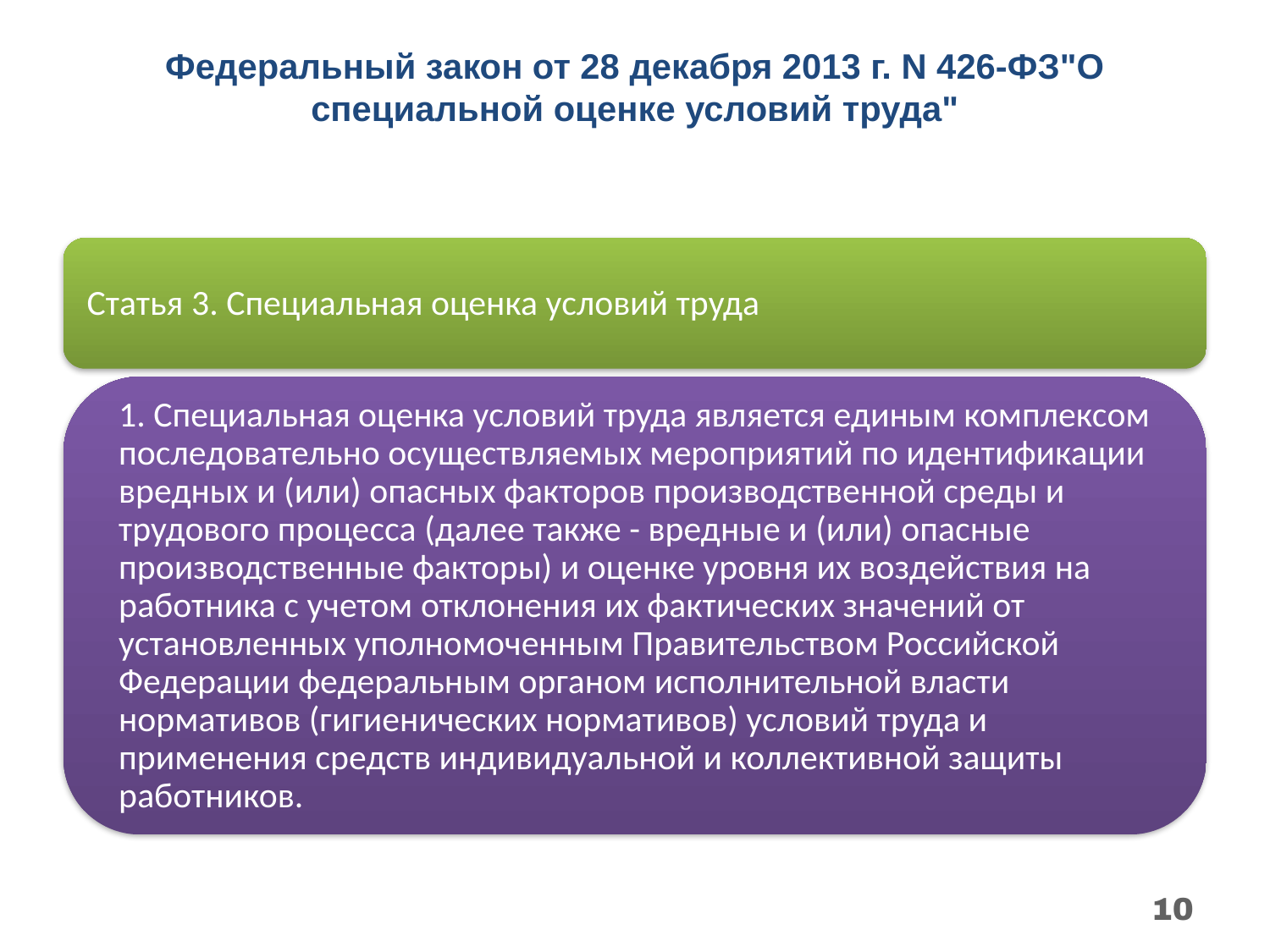

# Федеральный закон от 28 декабря 2013 г. N 426-ФЗ"О специальной оценке условий труда"
Статья 3. Специальная оценка условий труда
1. Специальная оценка условий труда является единым комплексом последовательно осуществляемых мероприятий по идентификации вредных и (или) опасных факторов производственной среды и трудового процесса (далее также - вредные и (или) опасные производственные факторы) и оценке уровня их воздействия на работника с учетом отклонения их фактических значений от установленных уполномоченным Правительством Российской Федерации федеральным органом исполнительной власти нормативов (гигиенических нормативов) условий труда и применения средств индивидуальной и коллективной защиты работников.
10